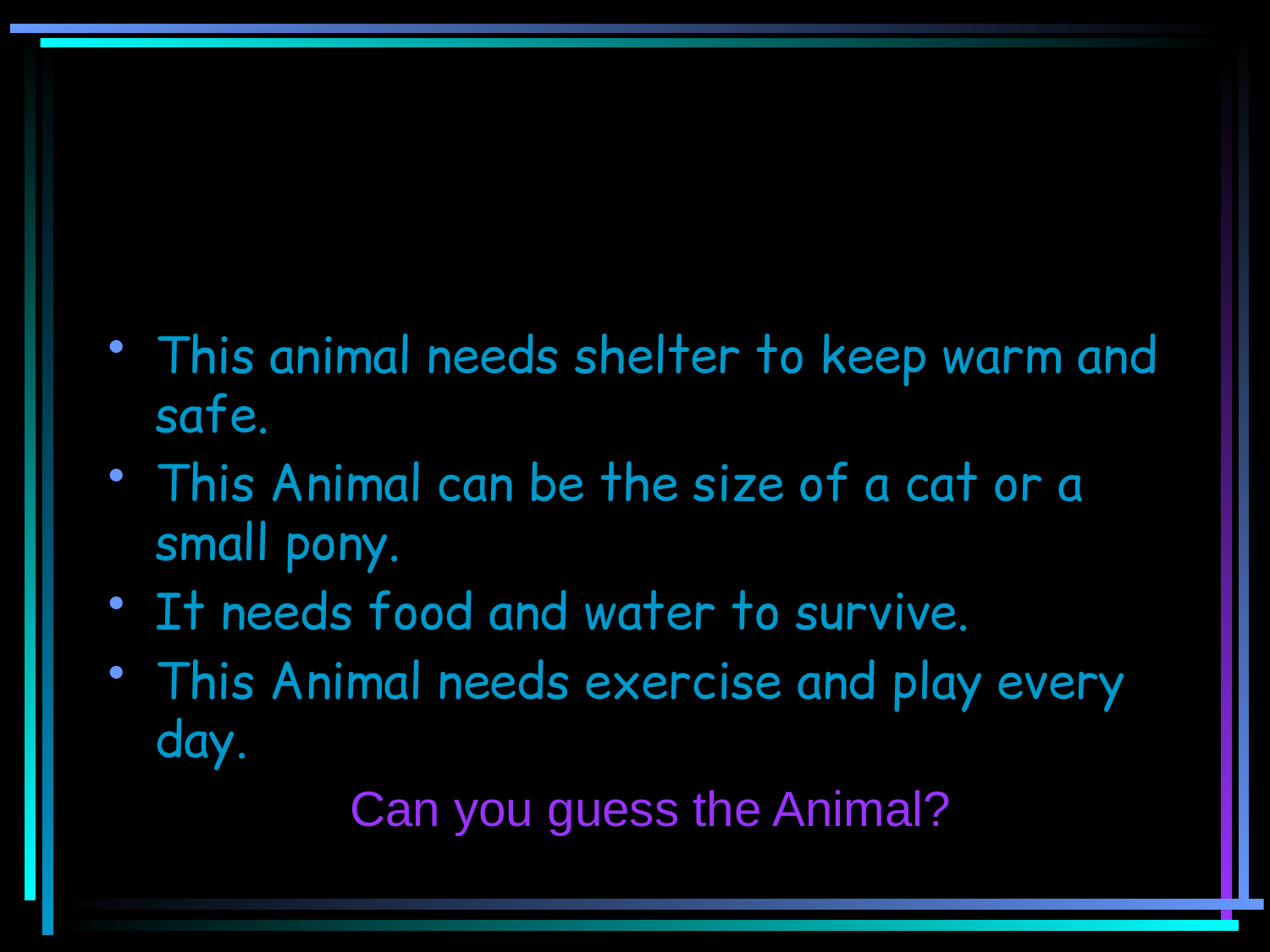

Animal #2

This animal needs shelter to keep warm and safe.
This Animal can be the size of a cat or a small pony.
It needs food and water to survive.
This Animal needs exercise and play every day.
Can you guess the Animal?